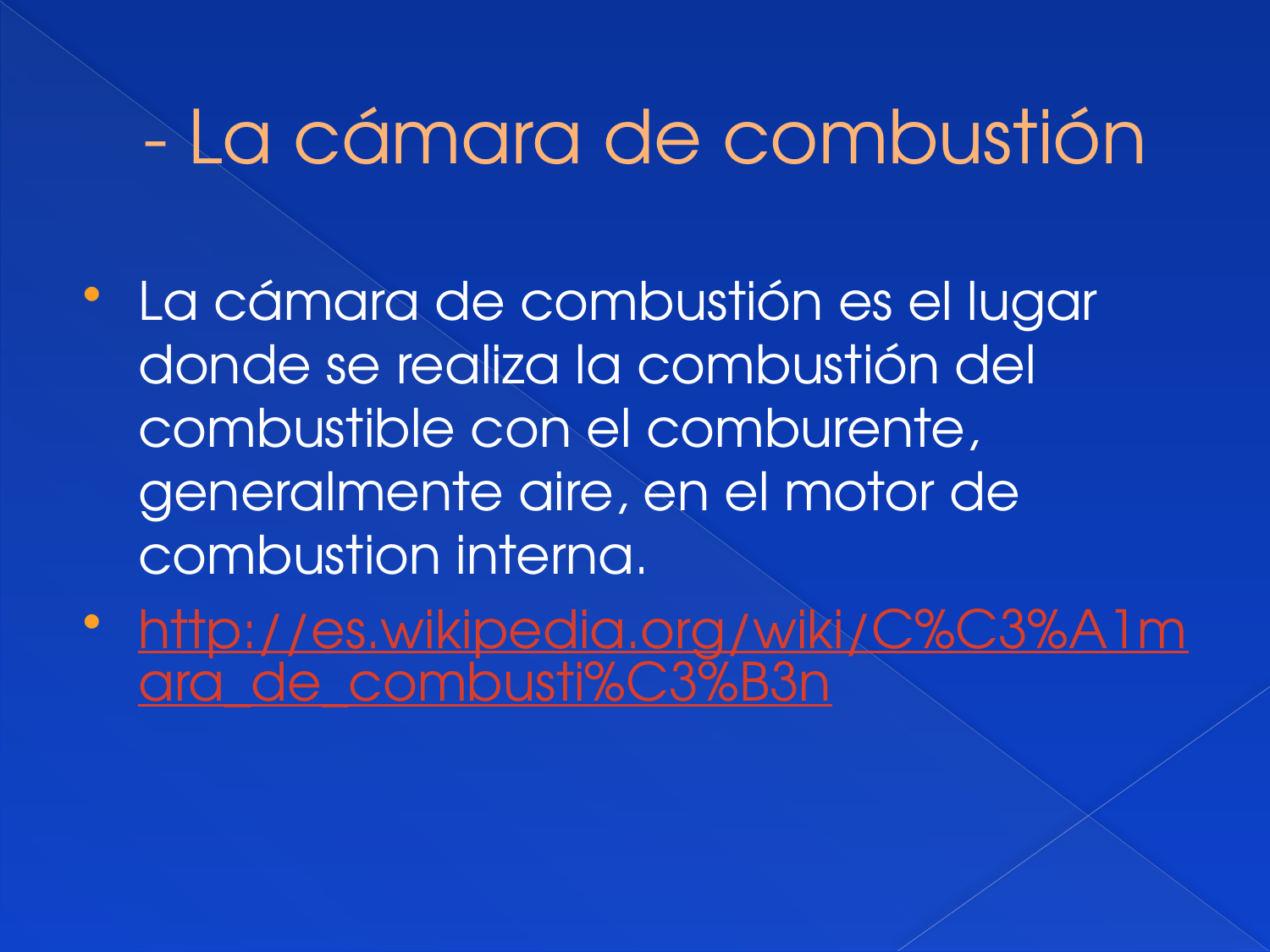

# - La cámara de combustión
La cámara de combustión es el lugar donde se realiza la combustión del combustible con el comburente, generalmente aire, en el motor de combustion interna.
http://es.wikipedia.org/wiki/C%C3%A1mara_de_combusti%C3%B3n